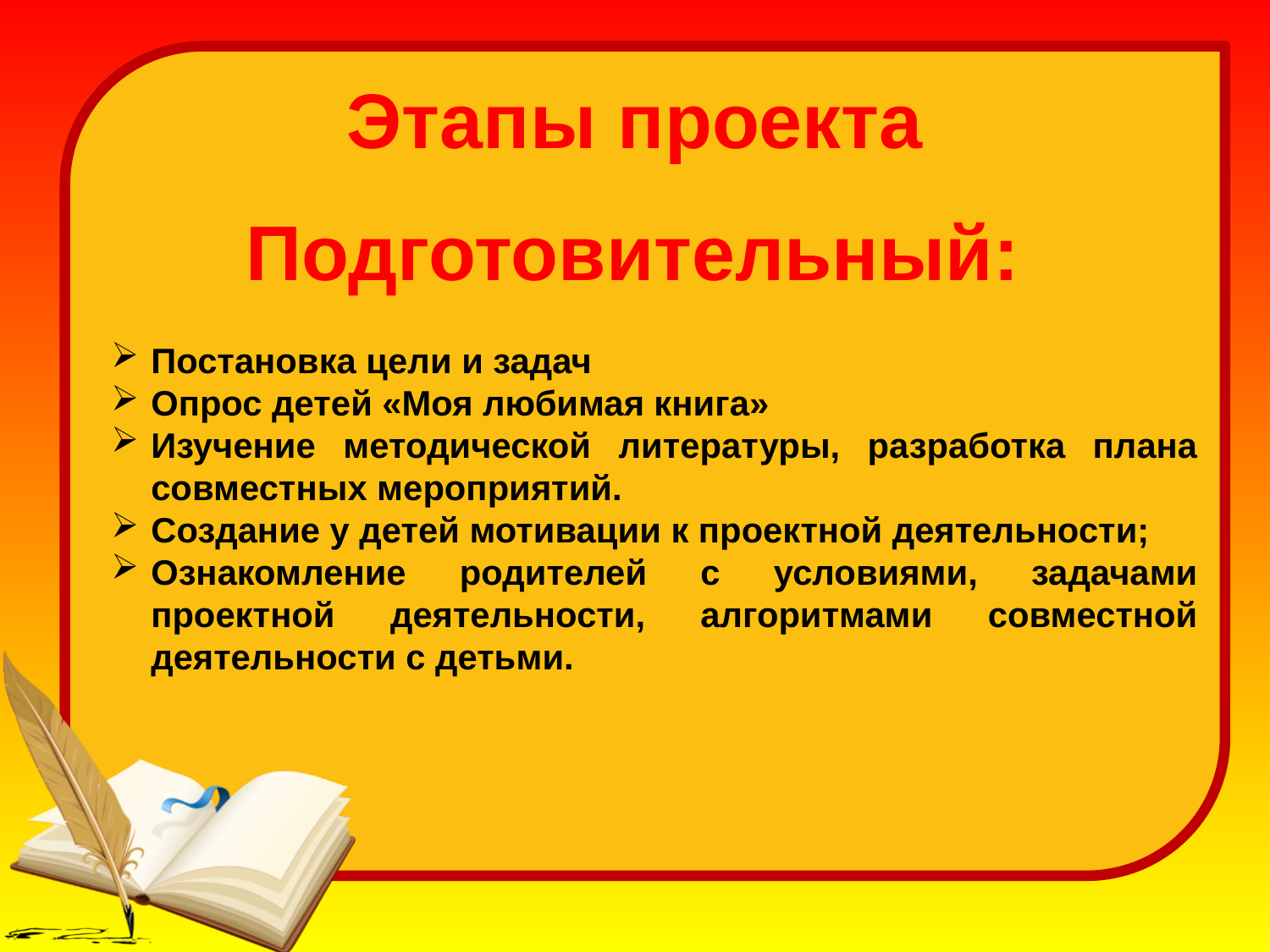

# Этапы проекта
Подготовительный:

Постановка цели и задач
Опрос детей «Моя любимая книга»
Изучение методической литературы, разработка плана совместных мероприятий.
Создание у детей мотивации к проектной деятельности;
Ознакомление родителей с условиями, задачами проектной деятельности, алгоритмами совместной деятельности с детьми.